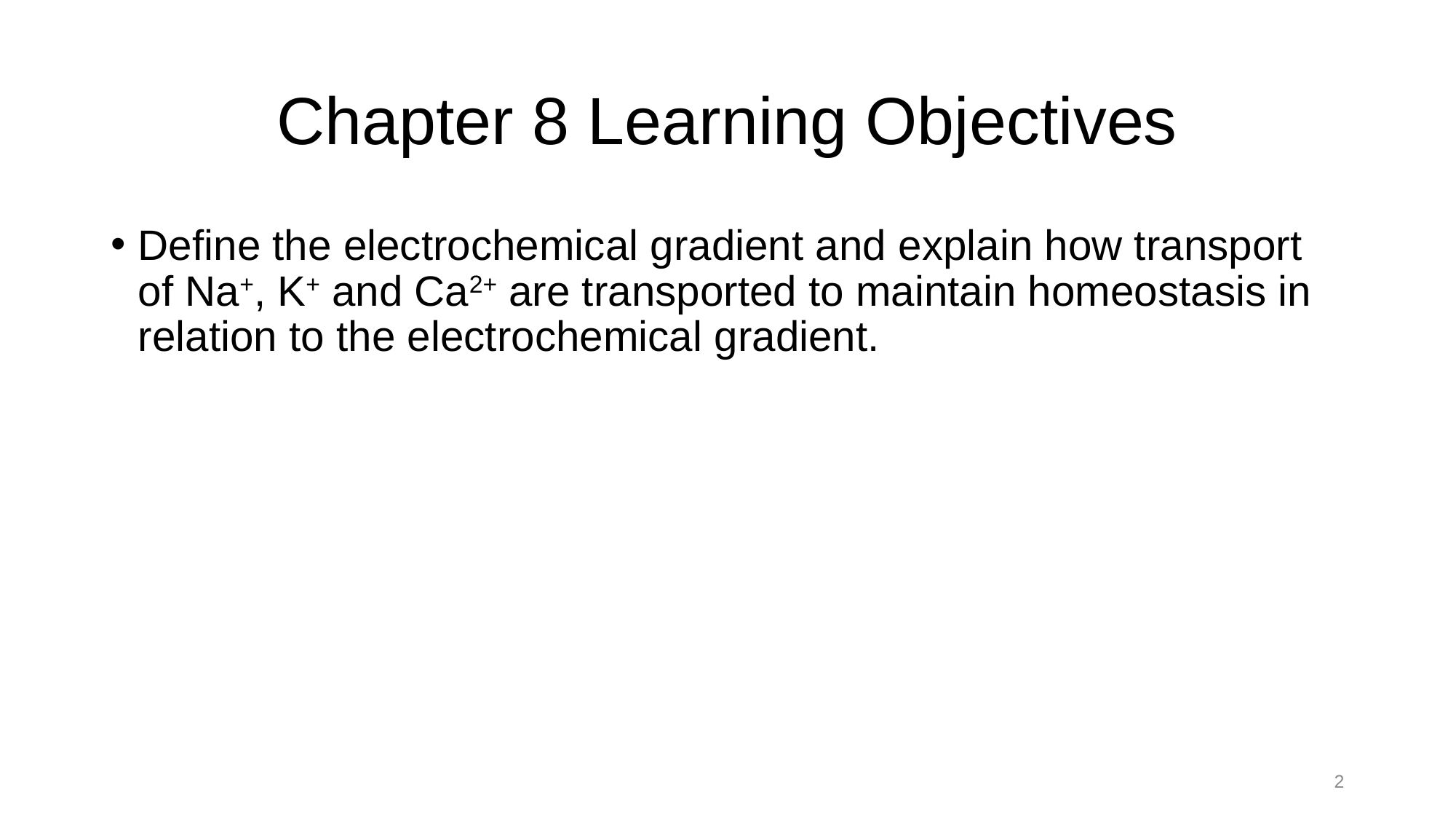

# Chapter 8 Learning Objectives
Define the electrochemical gradient and explain how transport of Na+, K+ and Ca2+ are transported to maintain homeostasis in relation to the electrochemical gradient.

2